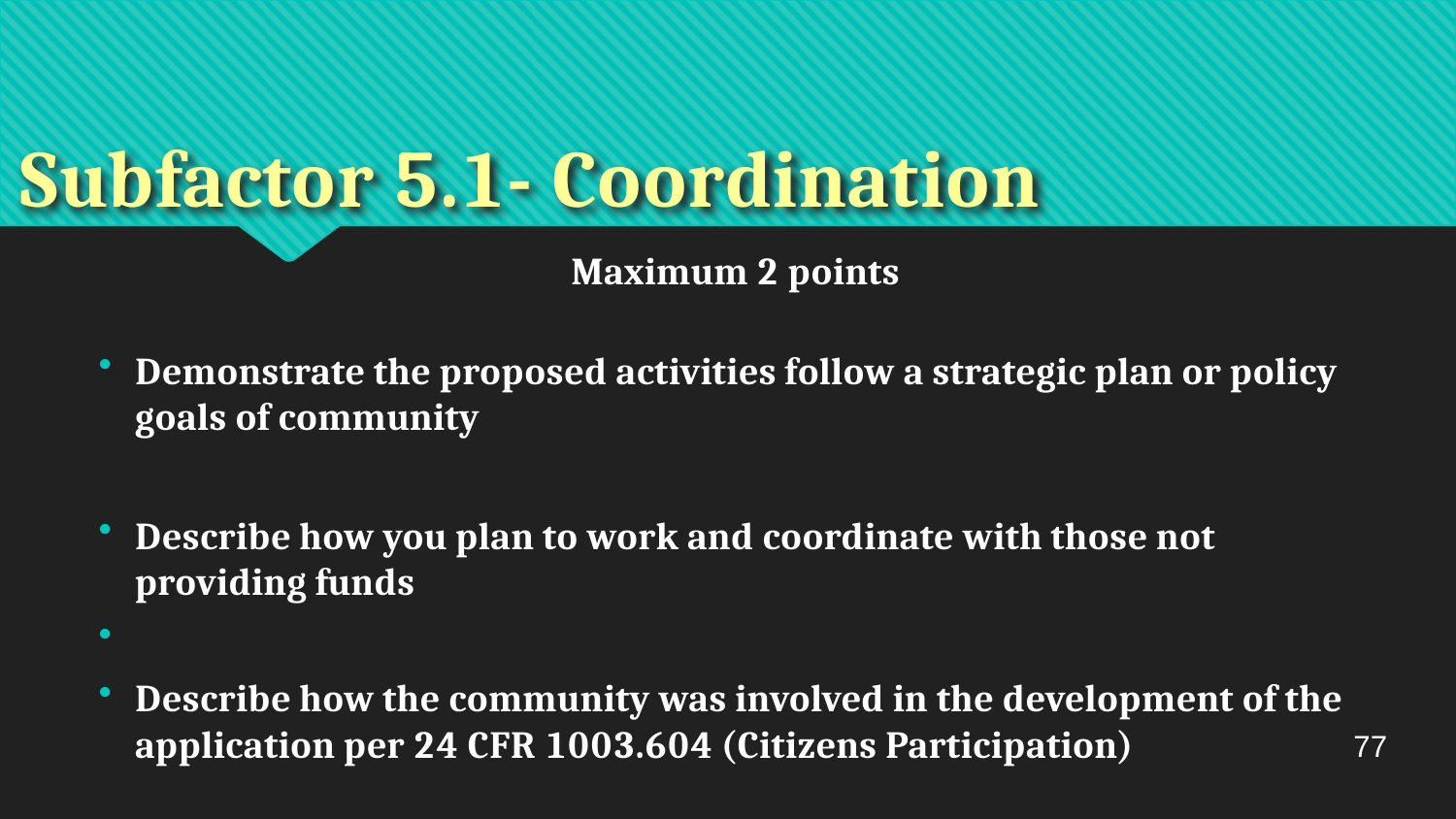

# Subfactor 5.1- Coordination
Maximum 2 points

Demonstrate the proposed activities follow a strategic plan or policy goals of community

Describe how you plan to work and coordinate with those not providing funds

Describe how the community was involved in the development of the application per 24 CFR 1003.604 (Citizens Participation)

77